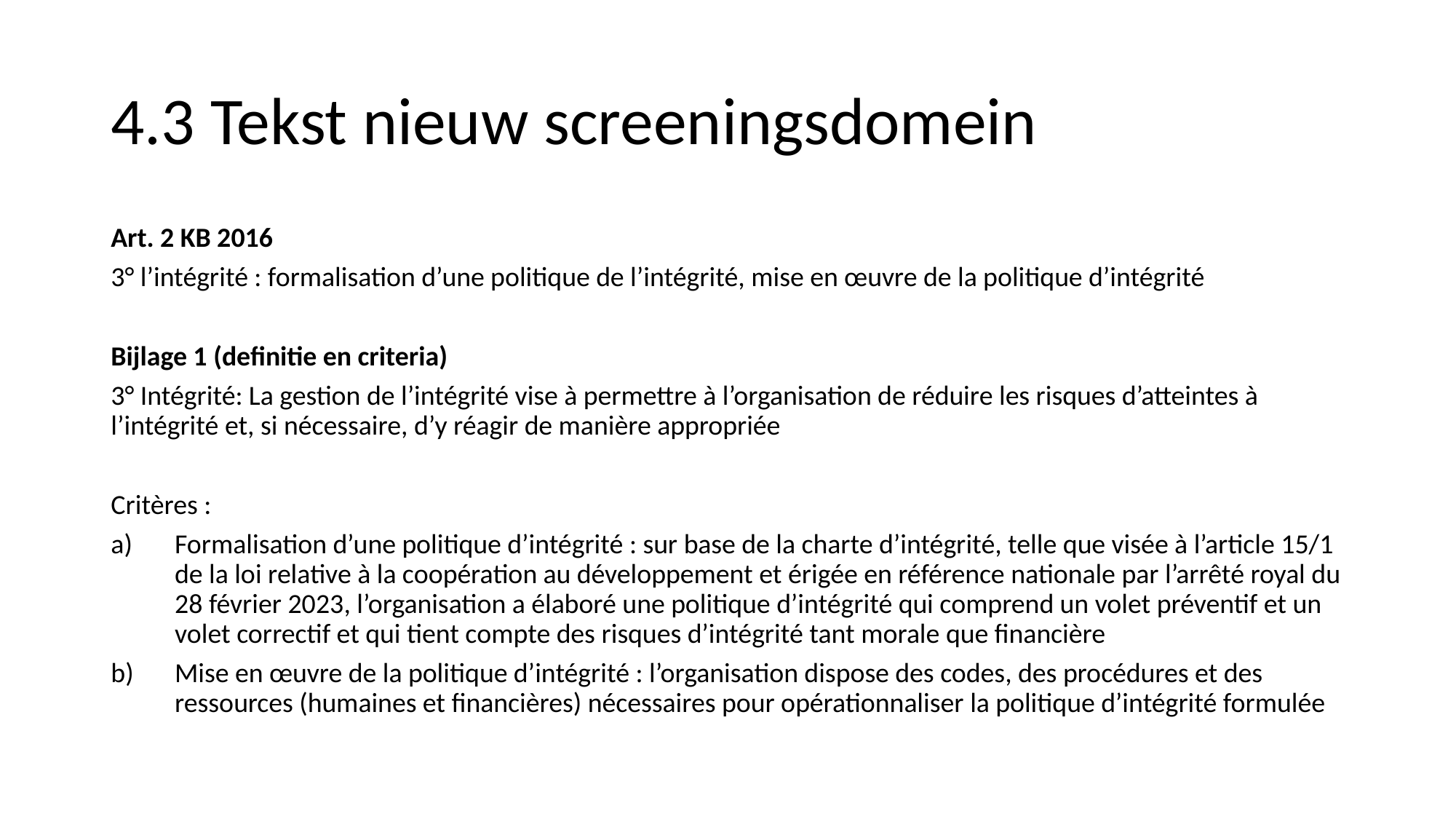

# 4.3 Tekst nieuw screeningsdomein
Art. 2 KB 2016
3° l’intégrité : formalisation d’une politique de l’intégrité, mise en œuvre de la politique d’intégrité

Bijlage 1 (definitie en criteria)
3° Intégrité: La gestion de l’intégrité vise à permettre à l’organisation de réduire les risques d’atteintes à l’intégrité et, si nécessaire, d’y réagir de manière appropriée

Critères :
Formalisation d’une politique d’intégrité : sur base de la charte d’intégrité, telle que visée à l’article 15/1 de la loi relative à la coopération au développement et érigée en référence nationale par l’arrêté royal du 28 février 2023, l’organisation a élaboré une politique d’intégrité qui comprend un volet préventif et un volet correctif et qui tient compte des risques d’intégrité tant morale que financière
Mise en œuvre de la politique d’intégrité : l’organisation dispose des codes, des procédures et des ressources (humaines et financières) nécessaires pour opérationnaliser la politique d’intégrité formulée